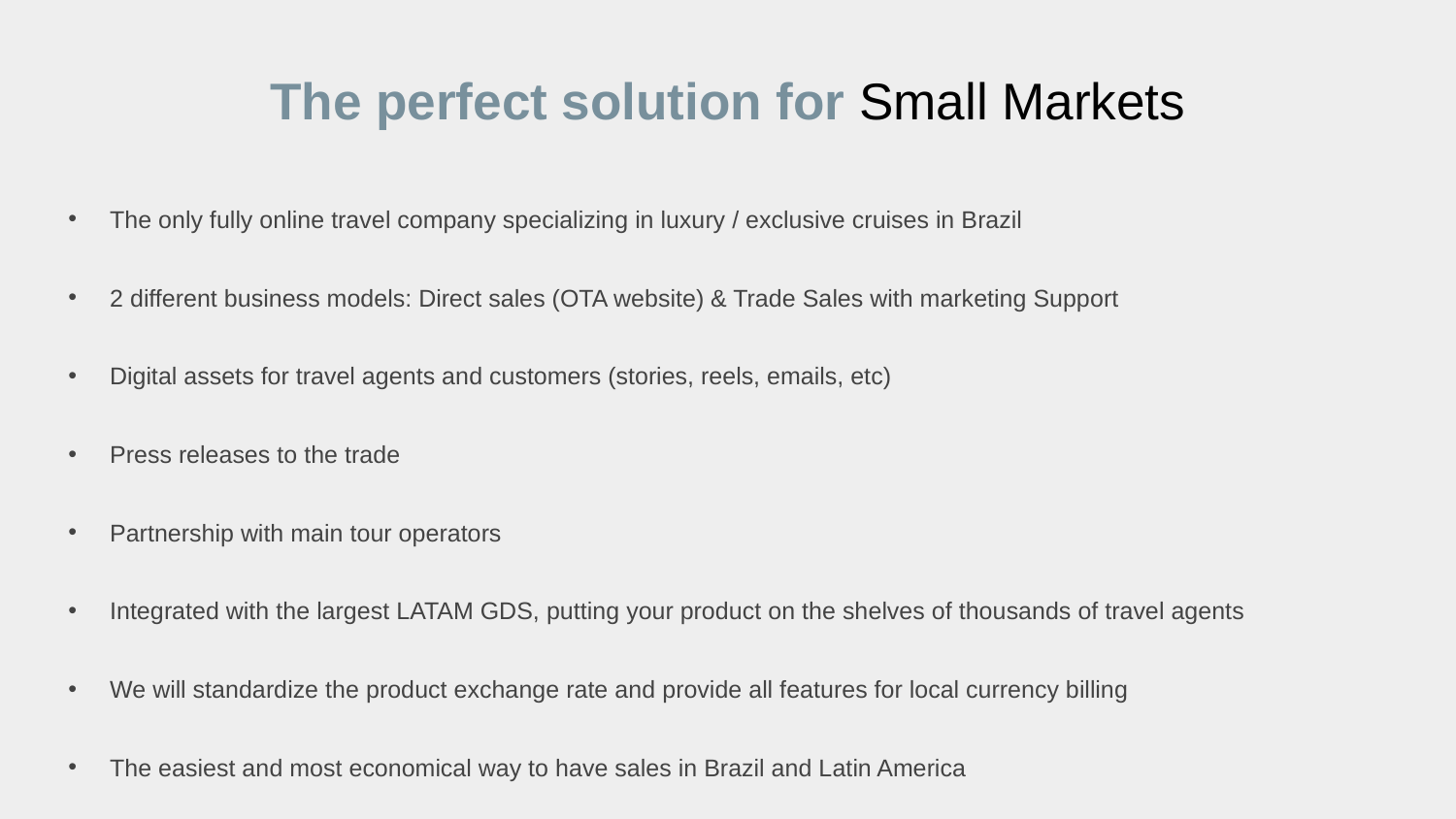

# The perfect solution for Small Markets
The only fully online travel company specializing in luxury / exclusive cruises in Brazil
2 different business models: Direct sales (OTA website) & Trade Sales with marketing Support
Digital assets for travel agents and customers (stories, reels, emails, etc)
Press releases to the trade
Partnership with main tour operators
Integrated with the largest LATAM GDS, putting your product on the shelves of thousands of travel agents
We will standardize the product exchange rate and provide all features for local currency billing
The easiest and most economical way to have sales in Brazil and Latin America